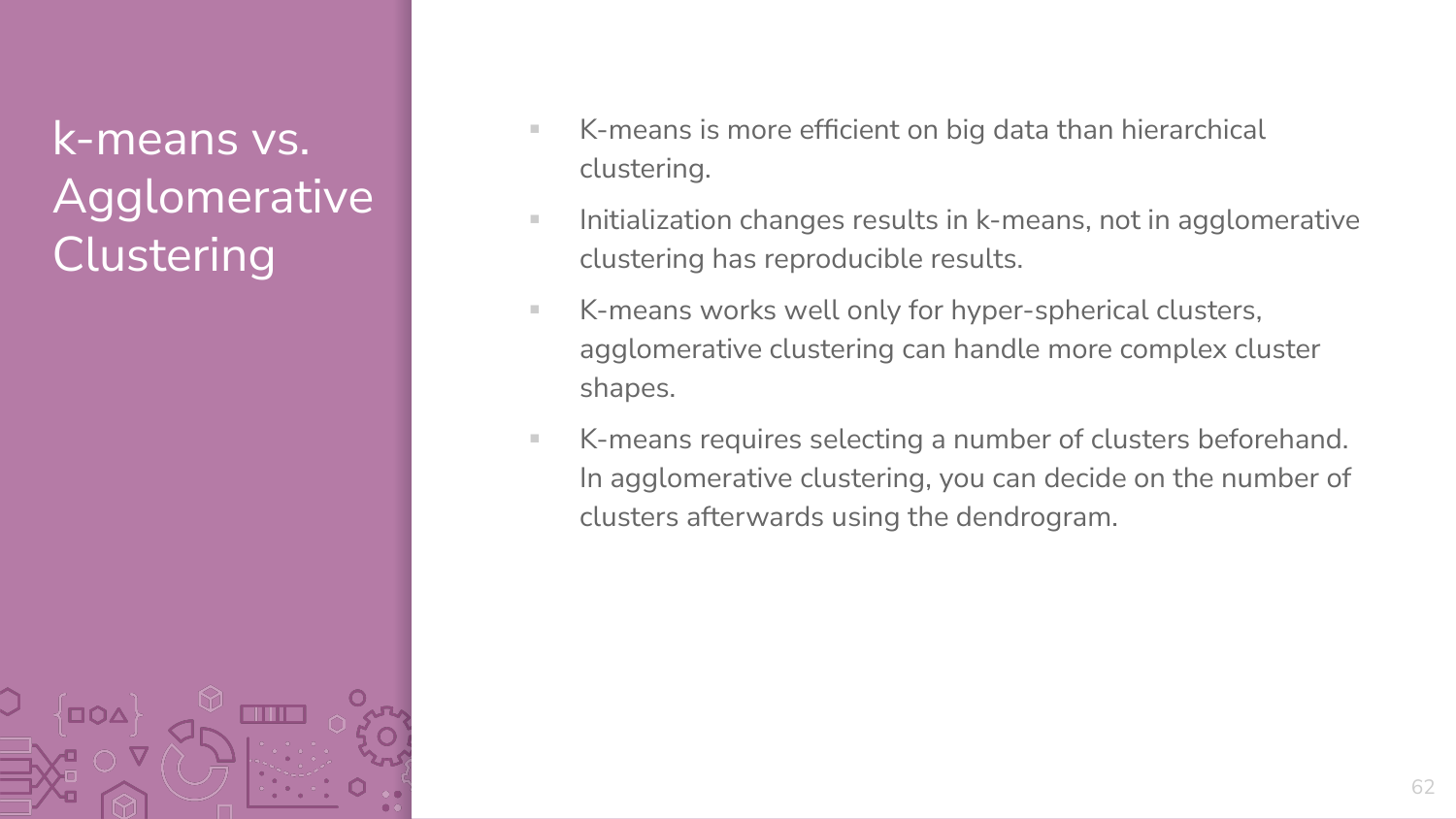

# k-means vs. Agglomerative Clustering
K-means is more efficient on big data than hierarchical clustering.
Initialization changes results in k-means, not in agglomerative clustering has reproducible results.
K-means works well only for hyper-spherical clusters, agglomerative clustering can handle more complex cluster shapes.
K-means requires selecting a number of clusters beforehand. In agglomerative clustering, you can decide on the number of clusters afterwards using the dendrogram.

62